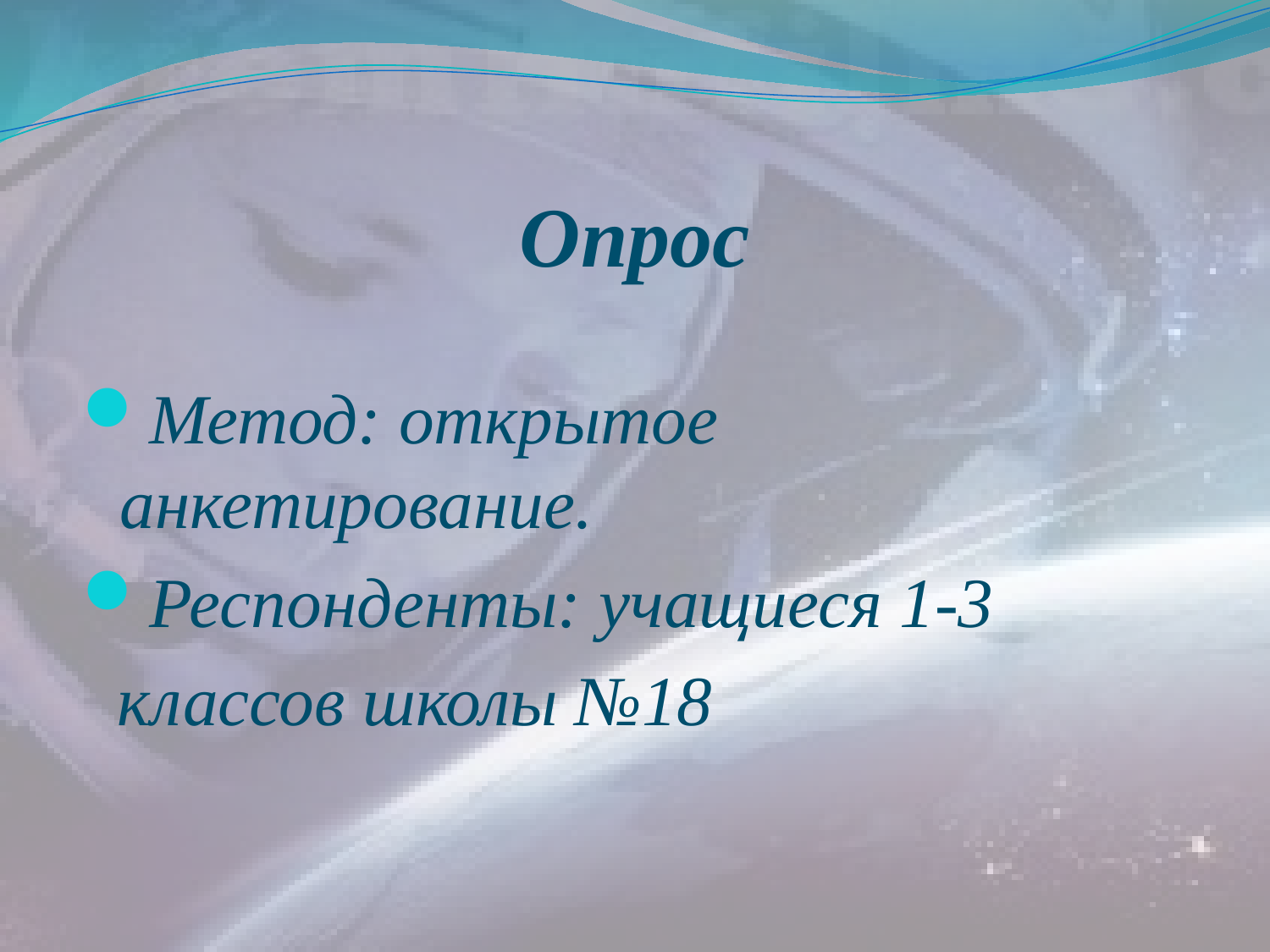

# Опрос
Метод: открытое анкетирование.
Респонденты: учащиеся 1-3
  классов школы №18